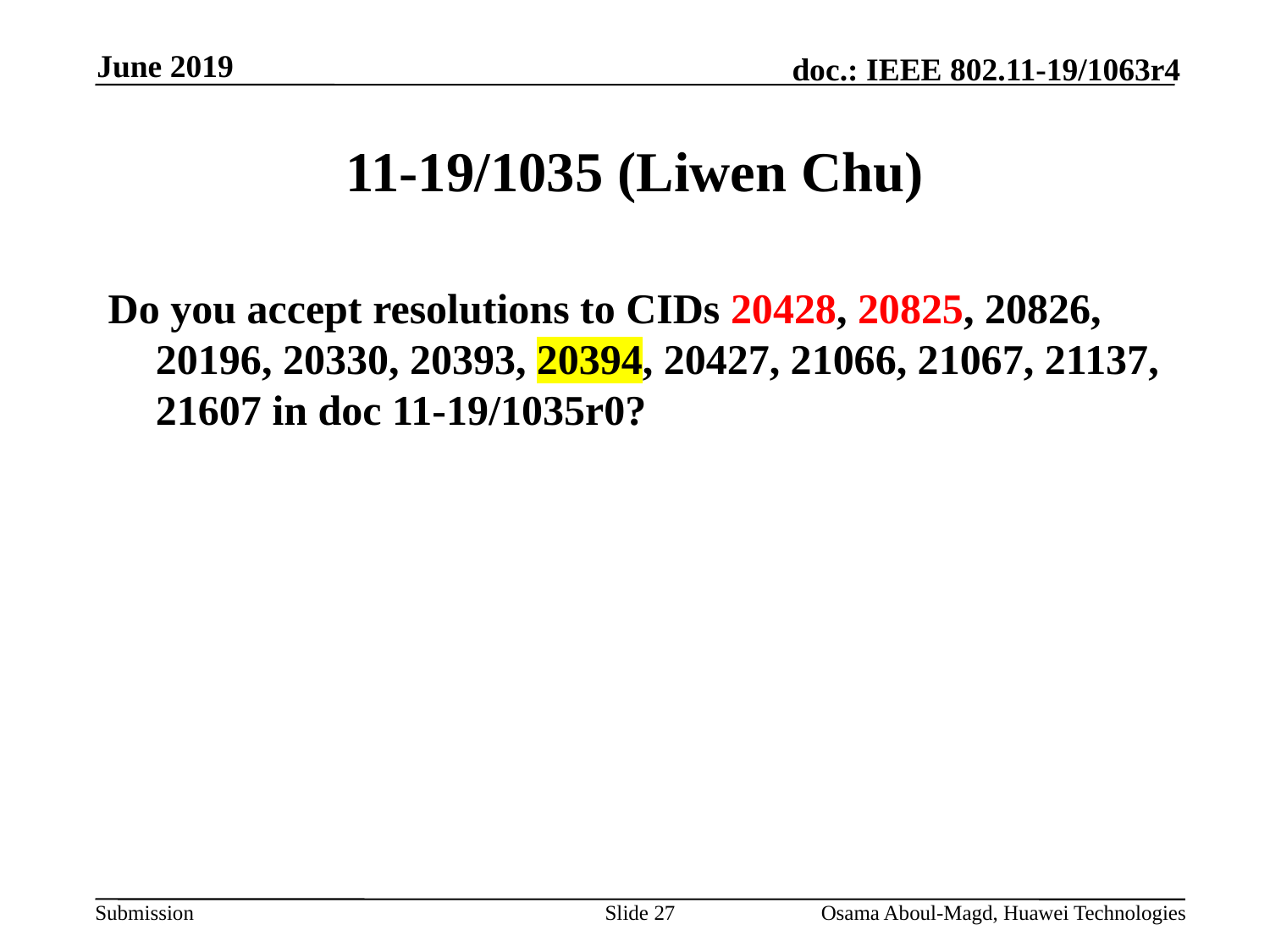

June 2019
# 11-19/1035 (Liwen Chu)
Do you accept resolutions to CIDs 20428, 20825, 20826, 20196, 20330, 20393, 20394, 20427, 21066, 21067, 21137, 21607 in doc 11-19/1035r0?

Slide 27
Osama Aboul-Magd, Huawei Technologies